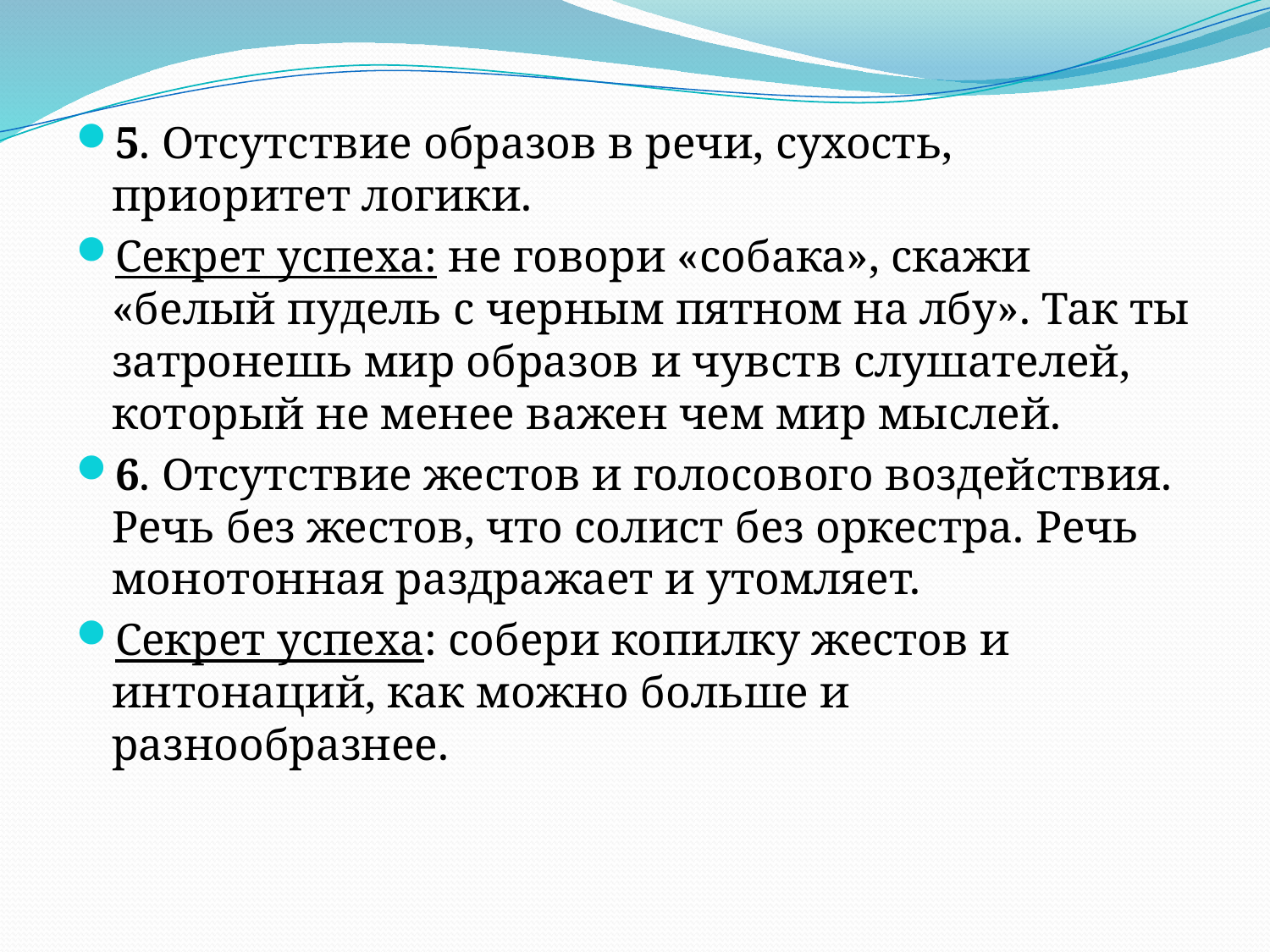

5. Отсутствие образов в речи, сухость, приоритет логики.
Секрет успеха: не говори «собака», скажи «белый пудель с черным пятном на лбу». Так ты затронешь мир образов и чувств слушателей, который не менее важен чем мир мыслей.
6. Отсутствие жестов и голосового воздействия. Речь без жестов, что солист без оркестра. Речь монотонная раздражает и утомляет.
Секрет успеха: собери копилку жестов и интонаций, как можно больше и разнообразнее.